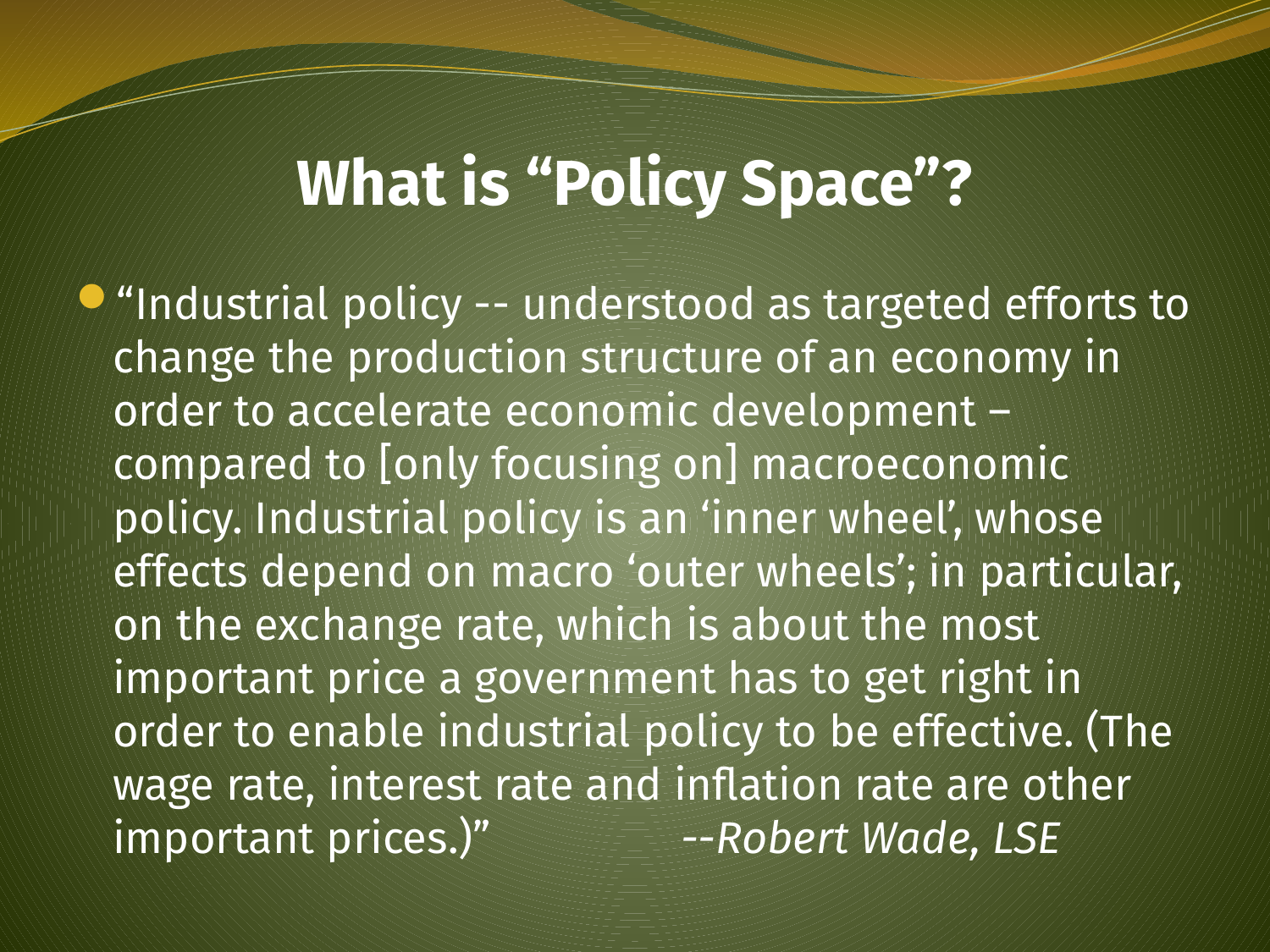

# What is “Policy Space”?
“Industrial policy -- understood as targeted efforts to change the production structure of an economy in order to accelerate economic development – compared to [only focusing on] macroeconomic policy. Industrial policy is an ‘inner wheel’, whose effects depend on macro ‘outer wheels’; in particular, on the exchange rate, which is about the most important price a government has to get right in order to enable industrial policy to be effective. (The wage rate, interest rate and inflation rate are other important prices.)”                --Robert Wade, LSE